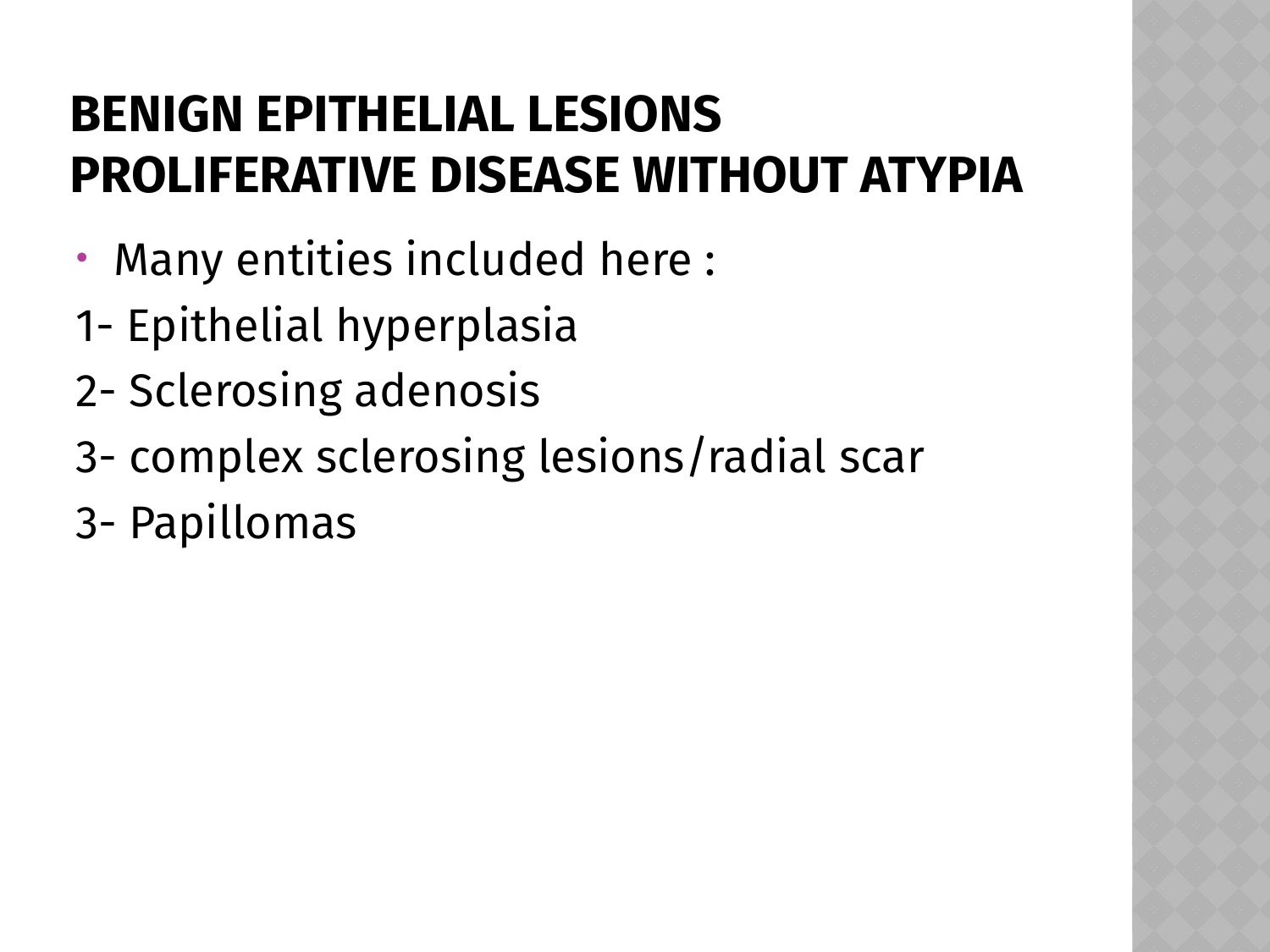

# Benign Epithelial Lesions proliferative Disease without Atypia
Many entities included here :
1- Epithelial hyperplasia
2- Sclerosing adenosis
3- complex sclerosing lesions/radial scar
3- Papillomas